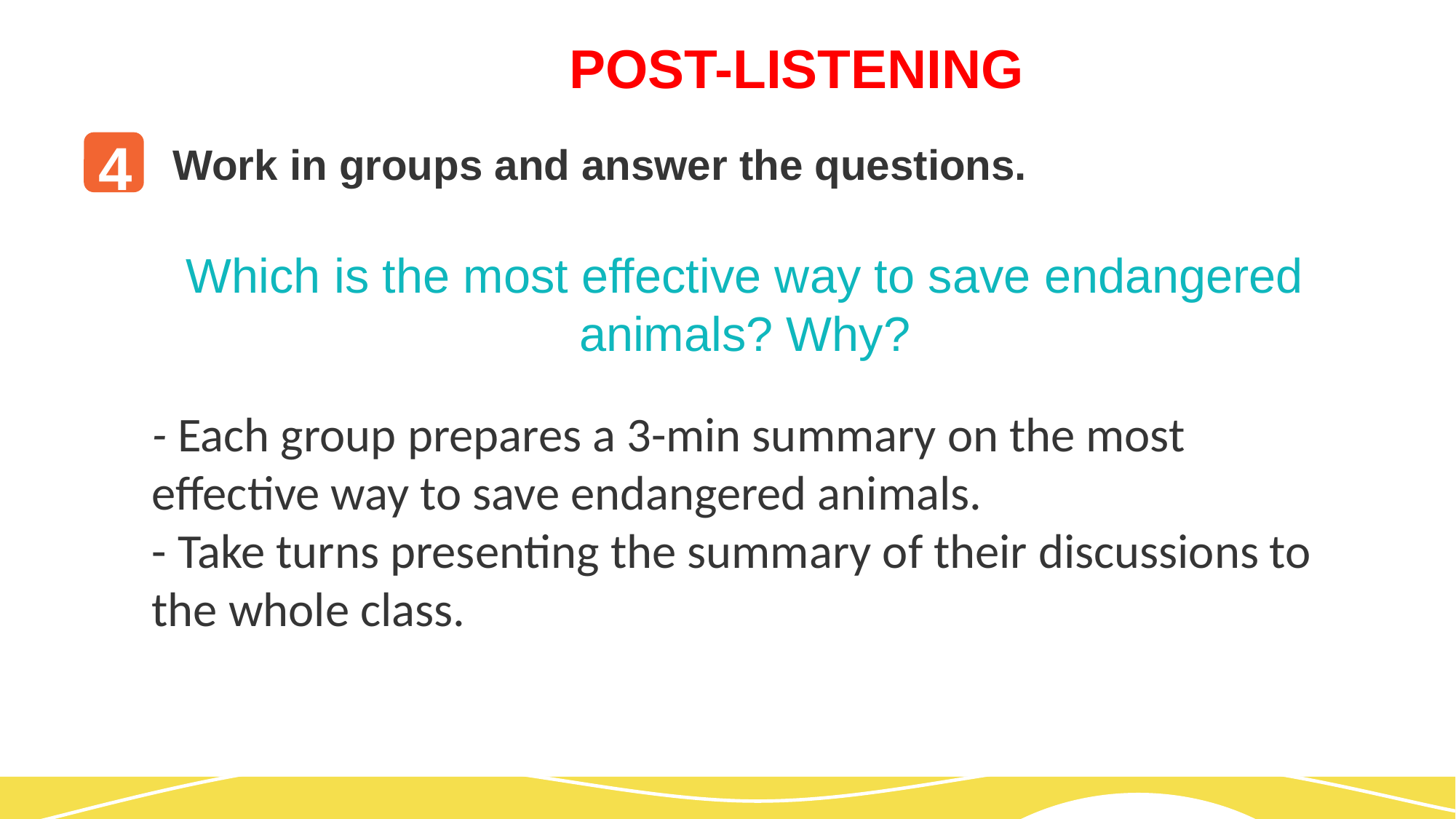

POST-LISTENING
4

Work in groups and answer the questions.
Which is the most effective way to save endangered animals? Why?
- Each group prepares a 3-min summary on the most effective way to save endangered animals.
- Take turns presenting the summary of their discussions to the whole class.